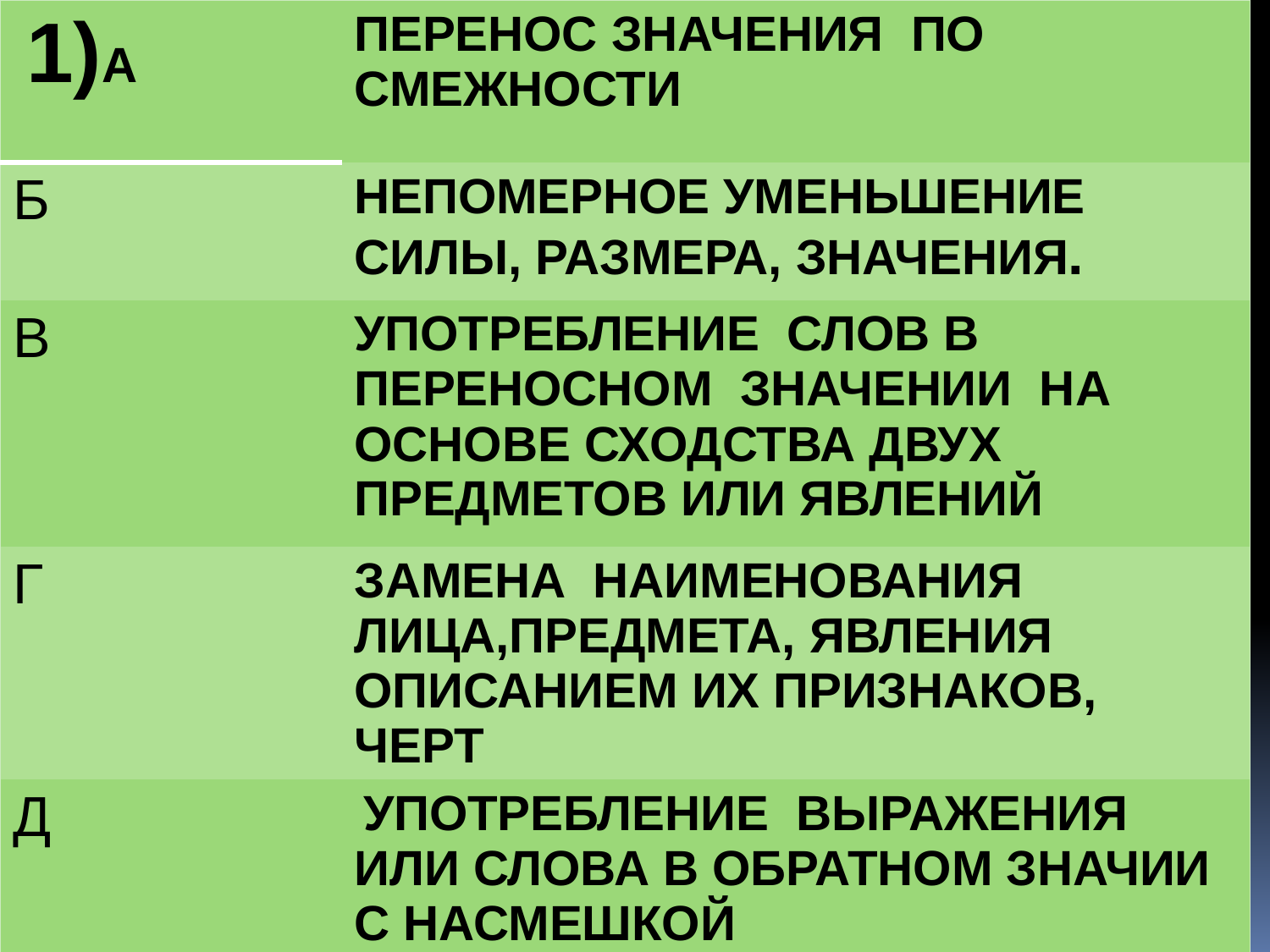

| 1)А | ПЕРЕНОС ЗНАЧЕНИЯ ПО СМЕЖНОСТИ |
| --- | --- |
| Б | НЕПОМЕРНОЕ УМЕНЬШЕНИЕ СИЛЫ, РАЗМЕРА, ЗНАЧЕНИЯ. |
| В | УПОТРЕБЛЕНИЕ СЛОВ В ПЕРЕНОСНОМ ЗНАЧЕНИИ НА ОСНОВЕ СХОДСТВА ДВУХ ПРЕДМЕТОВ ИЛИ ЯВЛЕНИЙ |
| Г | ЗАМЕНА НАИМЕНОВАНИЯ ЛИЦА,ПРЕДМЕТА, ЯВЛЕНИЯ ОПИСАНИЕМ ИХ ПРИЗНАКОВ, ЧЕРТ |
| Д | УПОТРЕБЛЕНИЕ ВЫРАЖЕНИЯ ИЛИ СЛОВА В ОБРАТНОМ ЗНАЧИИ С НАСМЕШКОЙ |